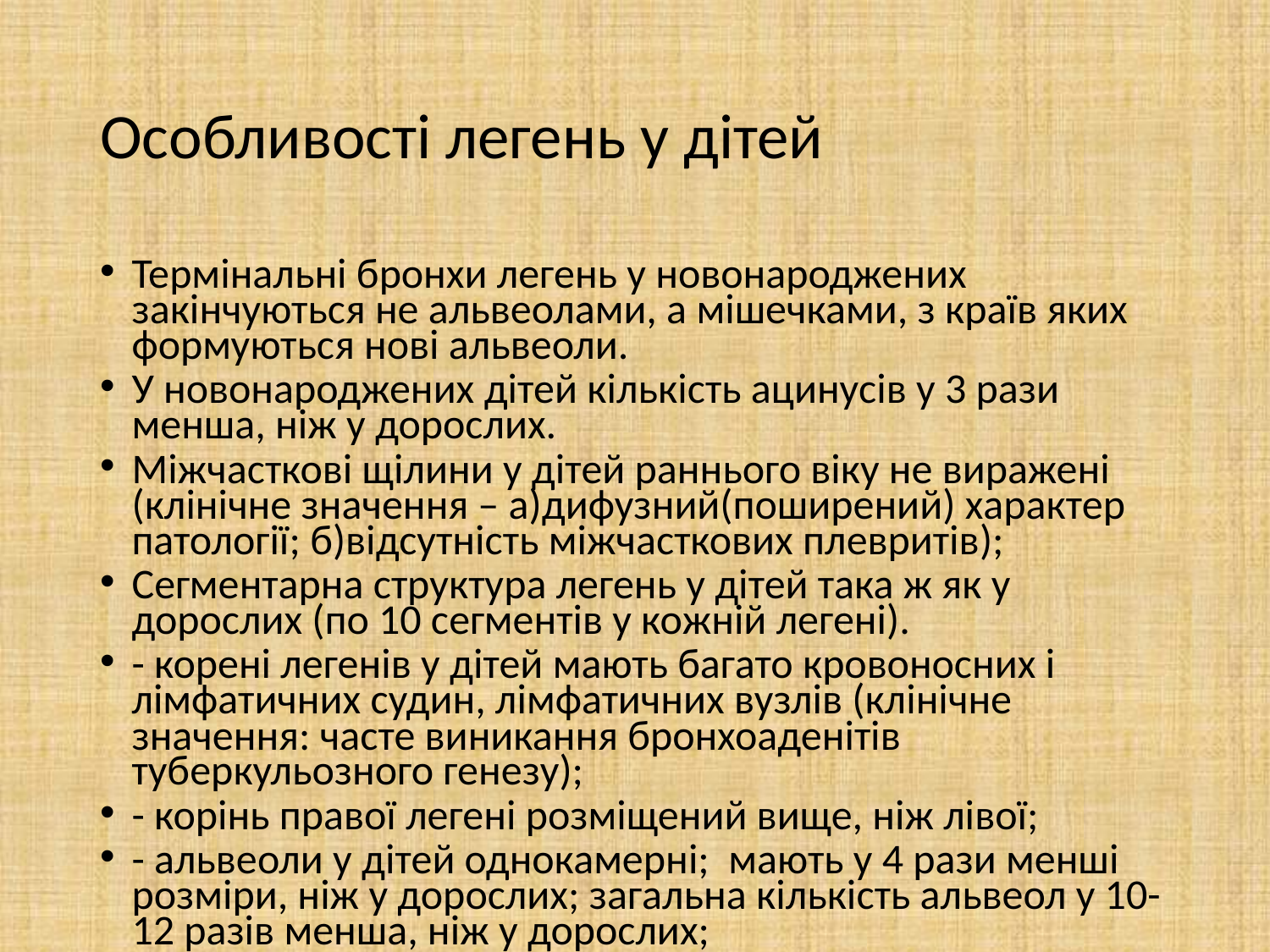

Особливості легень у дітей
Термінальні бронхи легень у новонароджених закінчуються не альвеолами, а мішечками, з країв яких формуються нові альвеоли.
У новонароджених дітей кількість ацинусів у 3 рази менша, ніж у дорослих.
Міжчасткові щілини у дітей раннього віку не виражені (клінічне значення – а)дифузний(поширений) характер патології; б)відсутність міжчасткових плевритів);
Сегментарна структура легень у дітей така ж як у дорослих (по 10 сегментів у кожній легені).
- корені легенів у дітей мають багато кровоносних і лімфатичних судин, лімфатичних вузлів (клінічне значення: часте виникання бронхоаденітів туберкульозного генезу);
- корінь правої легені розміщений вище, ніж лівої;
- альвеоли у дітей однокамерні;  мають у 4 рази менші розміри, ніж у дорослих; загальна кількість альвеол у 10-12 разів менша, ніж у дорослих;
- еластичний каркас розвинений слабо, переважає пухка сполучна тканина (клінічне значення: схильність дітей раннього віку до виникнення ателектазів; розвитку емфіземи).